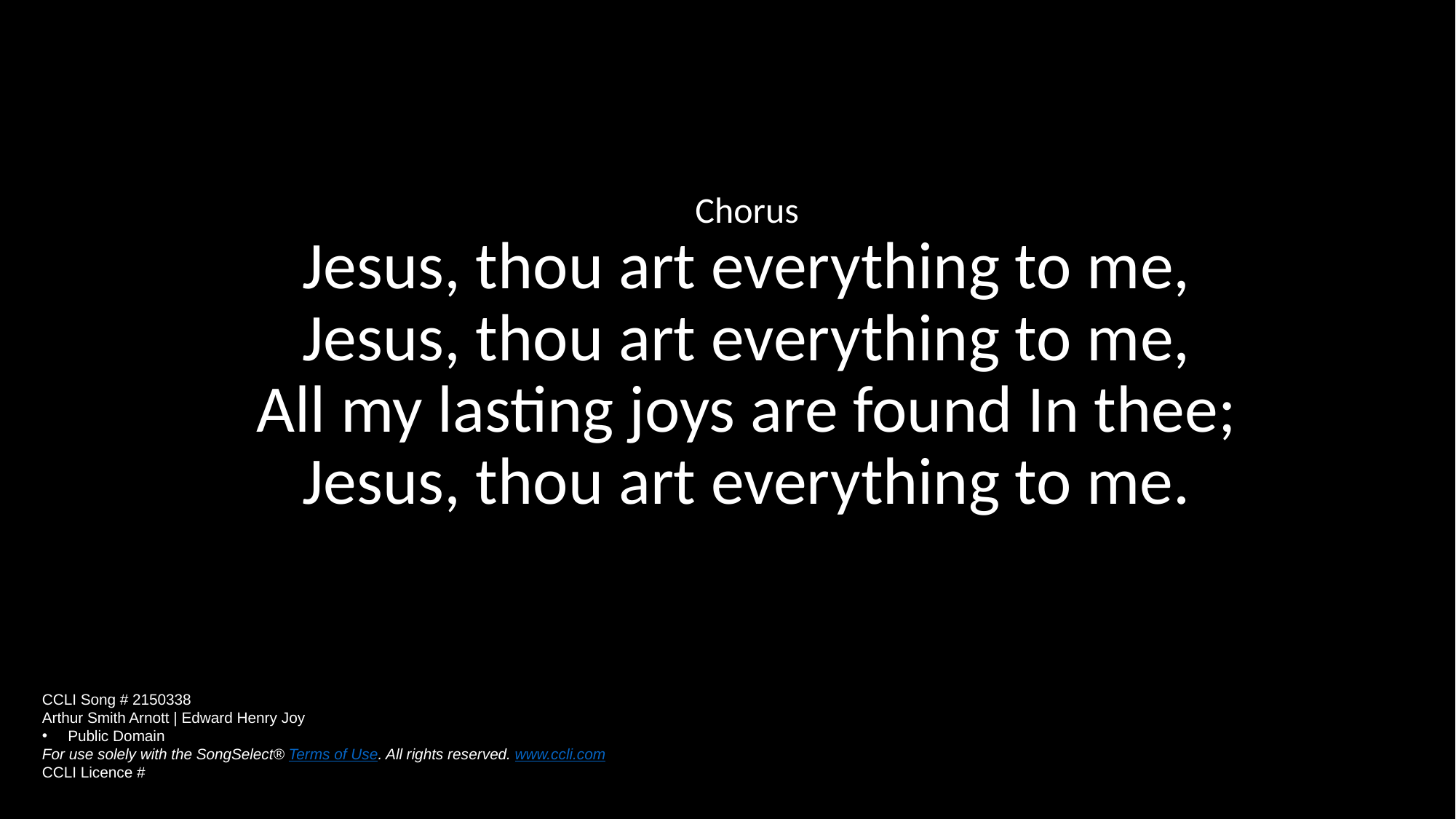

Chorus
Jesus, thou art everything to me,
Jesus, thou art everything to me,
All my lasting joys are found In thee;
Jesus, thou art everything to me.
CCLI Song # 2150338
Arthur Smith Arnott | Edward Henry Joy
Public Domain
For use solely with the SongSelect® Terms of Use. All rights reserved. www.ccli.com
CCLI Licence #